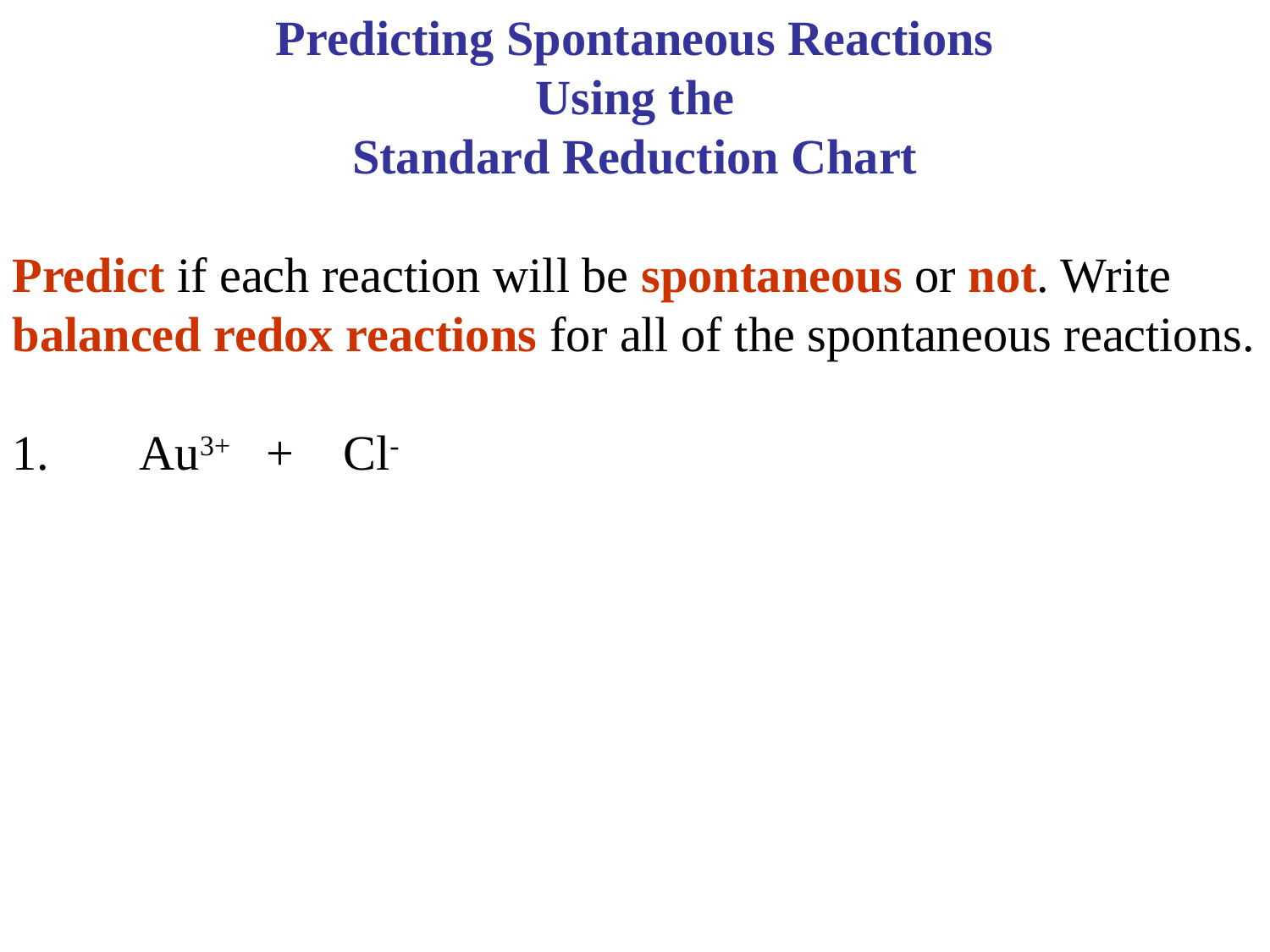

Predicting Spontaneous Reactions
Using the
Standard Reduction Chart

Predict if each reaction will be spontaneous or not. Write balanced redox reactions for all of the spontaneous reactions.

1. 	Au3+ 	+    Cl-